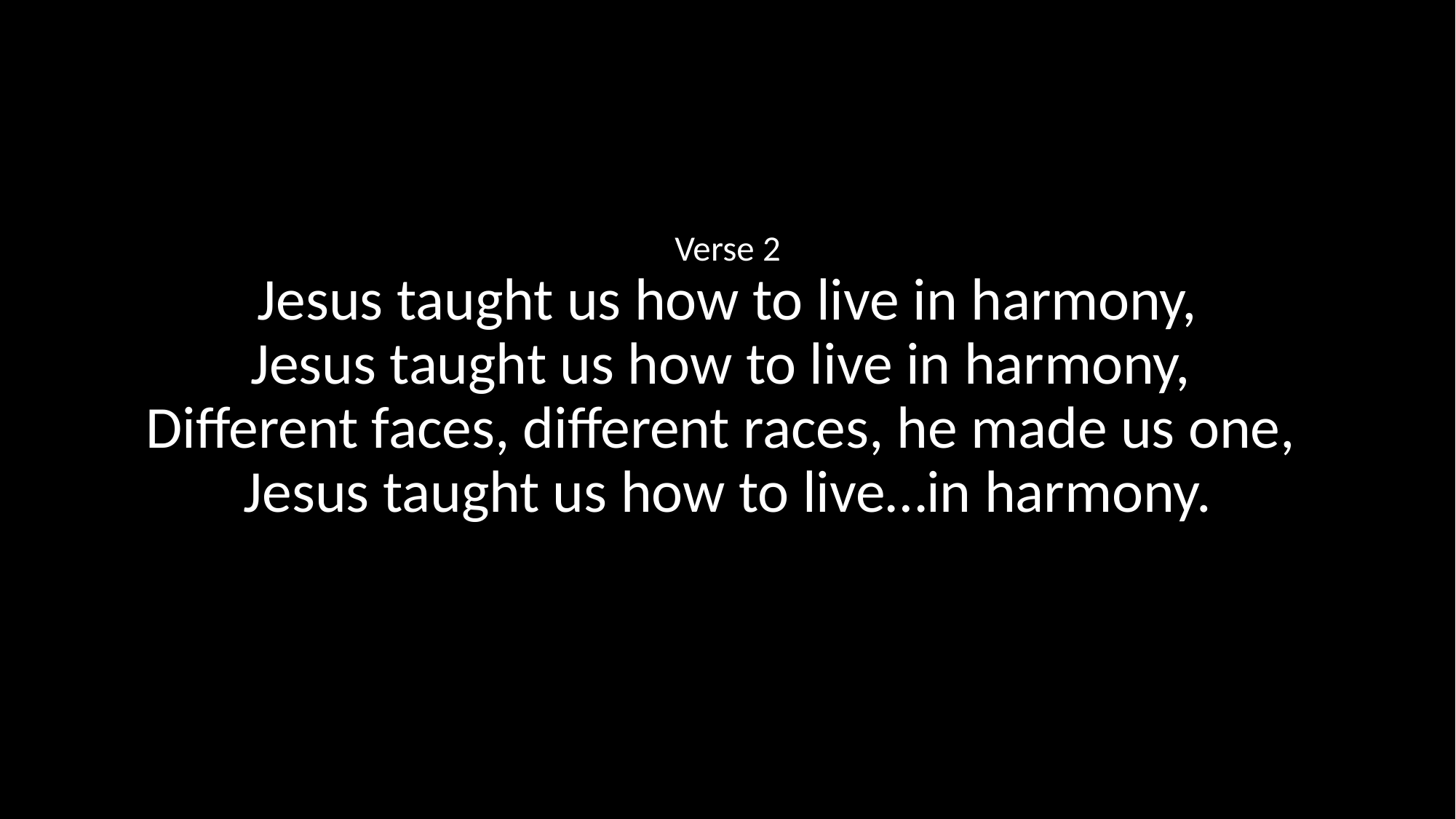

Verse 2
Jesus taught us how to live in harmony,
Jesus taught us how to live in harmony,
Different faces, different races, he made us one,
Jesus taught us how to live…in harmony.